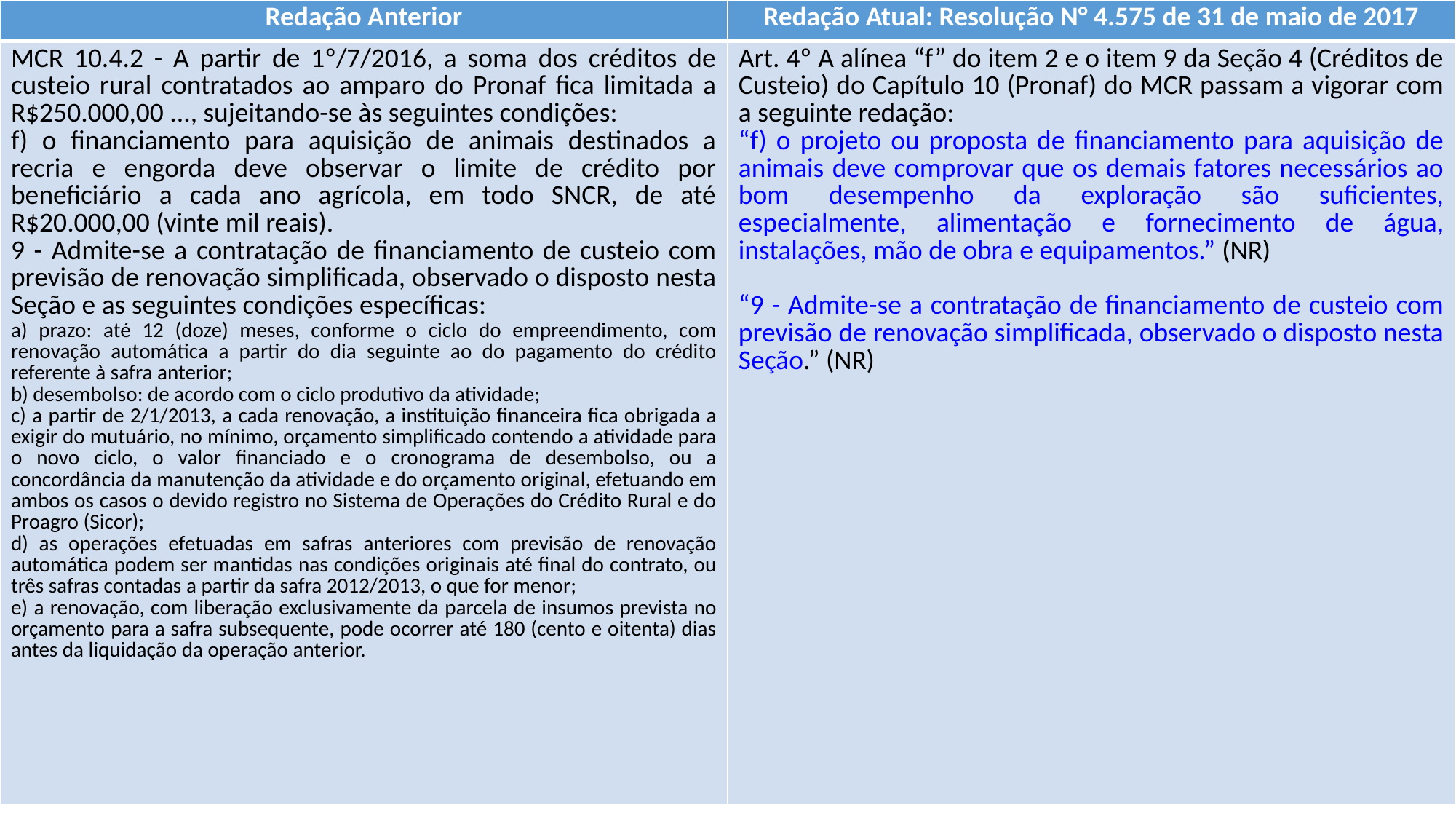

| Redação Anterior | Redação Atual: Resolução N° 4.575 de 31 de maio de 2017 |
| --- | --- |
| MCR 10.4.2 - A partir de 1º/7/2016, a soma dos créditos de custeio rural contratados ao amparo do Pronaf fica limitada a R$250.000,00 ..., sujeitando-se às seguintes condições: f) o financiamento para aquisição de animais destinados a recria e engorda deve observar o limite de crédito por beneficiário a cada ano agrícola, em todo SNCR, de até R$20.000,00 (vinte mil reais). 9 - Admite-se a contratação de financiamento de custeio com previsão de renovação simplificada, observado o disposto nesta Seção e as seguintes condições específicas: a) prazo: até 12 (doze) meses, conforme o ciclo do empreendimento, com renovação automática a partir do dia seguinte ao do pagamento do crédito referente à safra anterior; b) desembolso: de acordo com o ciclo produtivo da atividade; c) a partir de 2/1/2013, a cada renovação, a instituição financeira fica obrigada a exigir do mutuário, no mínimo, orçamento simplificado contendo a atividade para o novo ciclo, o valor financiado e o cronograma de desembolso, ou a concordância da manutenção da atividade e do orçamento original, efetuando em ambos os casos o devido registro no Sistema de Operações do Crédito Rural e do Proagro (Sicor); d) as operações efetuadas em safras anteriores com previsão de renovação automática podem ser mantidas nas condições originais até final do contrato, ou três safras contadas a partir da safra 2012/2013, o que for menor; e) a renovação, com liberação exclusivamente da parcela de insumos prevista no orçamento para a safra subsequente, pode ocorrer até 180 (cento e oitenta) dias antes da liquidação da operação anterior. | Art. 4º A alínea “f” do item 2 e o item 9 da Seção 4 (Créditos de Custeio) do Capítulo 10 (Pronaf) do MCR passam a vigorar com a seguinte redação: “f) o projeto ou proposta de financiamento para aquisição de animais deve comprovar que os demais fatores necessários ao bom desempenho da exploração são suficientes, especialmente, alimentação e fornecimento de água, instalações, mão de obra e equipamentos.” (NR) “9 - Admite-se a contratação de financiamento de custeio com previsão de renovação simplificada, observado o disposto nesta Seção.” (NR) |